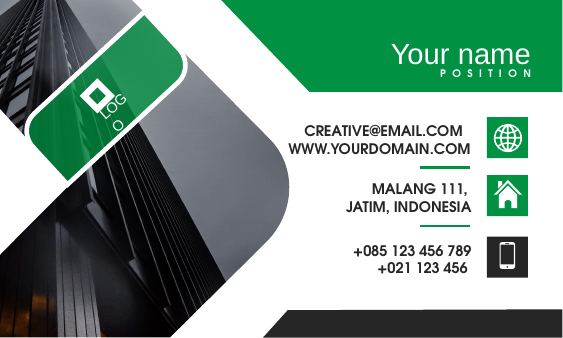

Your name
POSITION
LOGO

CREATIVE@EMAIL.COM
WWW.YOURDOMAIN.COM

MALANG 111,
JATIM, INDONESIA

+085 123 456 789
+021 123 456